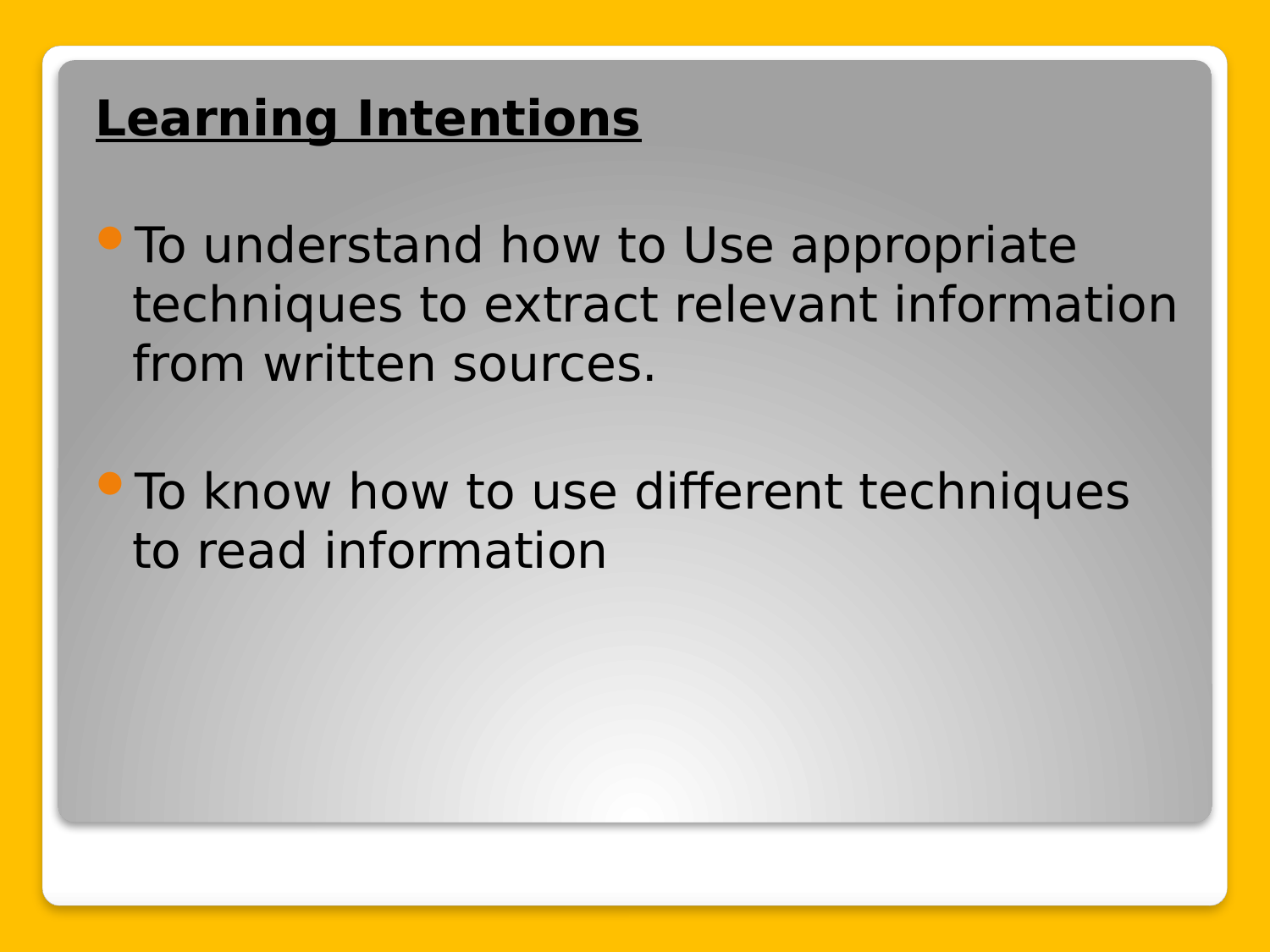

Learning Intentions

To understand how to Use appropriate techniques to extract relevant information from written sources.

To know how to use different techniques to read information